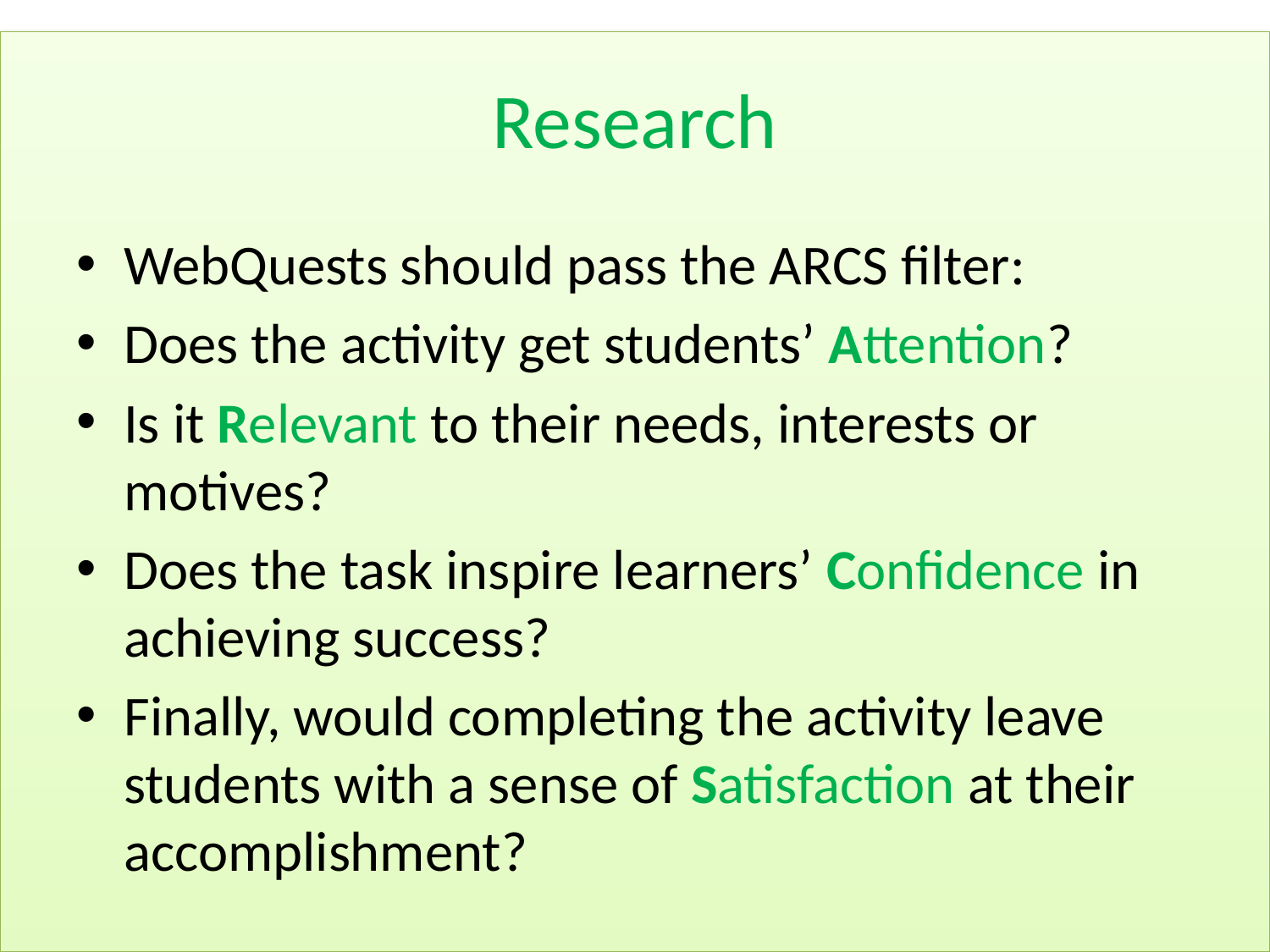

# Research
WebQuests should pass the ARCS filter:
Does the activity get students’ Attention?
Is it Relevant to their needs, interests or motives?
Does the task inspire learners’ Confidence in achieving success?
Finally, would completing the activity leave students with a sense of Satisfaction at their accomplishment?